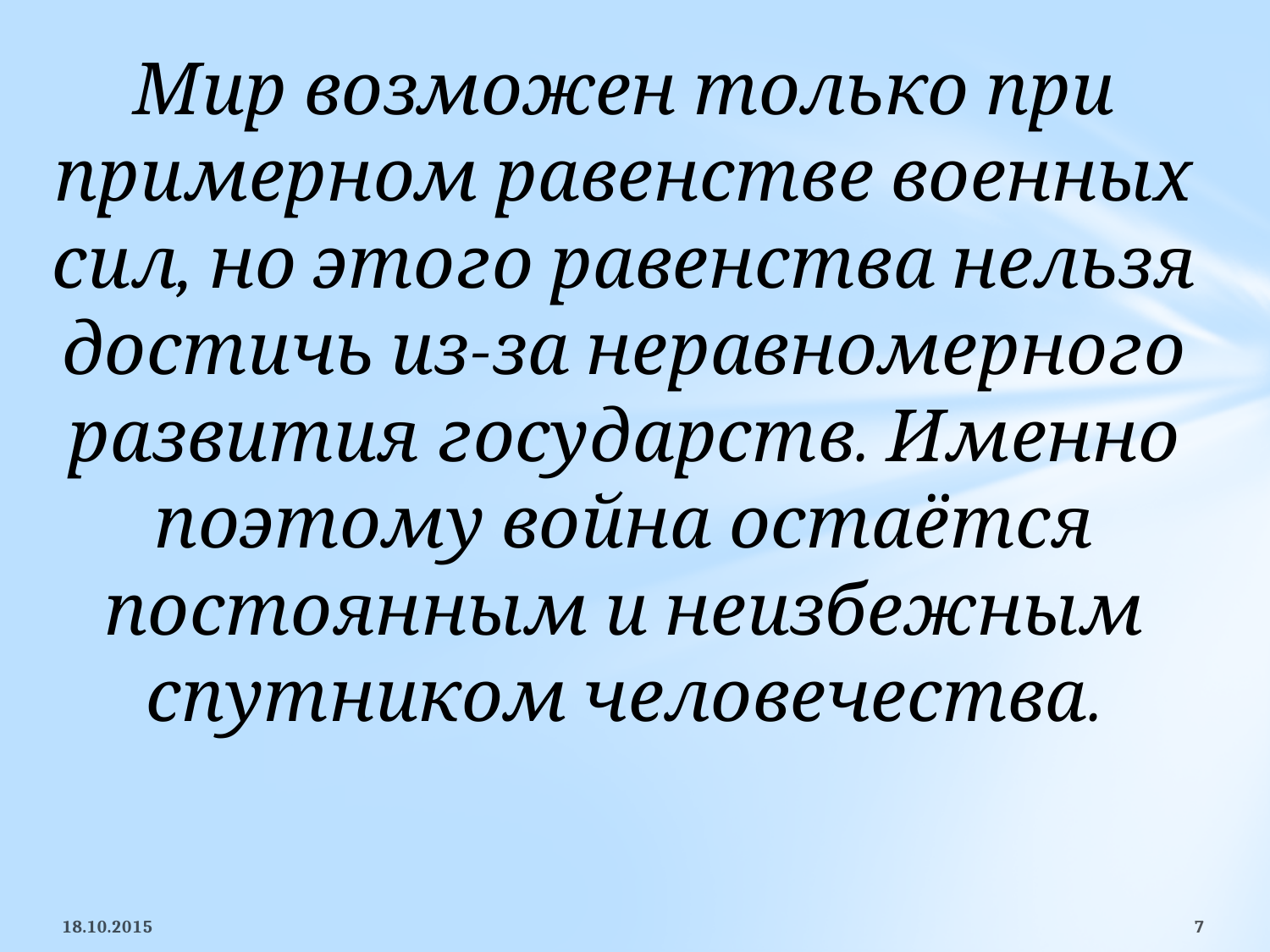

Мир возможен только при примерном равенстве военных сил, но этого равенства нельзя достичь из-за неравномерного развития государств. Именно поэтому война остаётся постоянным и неизбежным спутником человечества.
18.10.2015
7